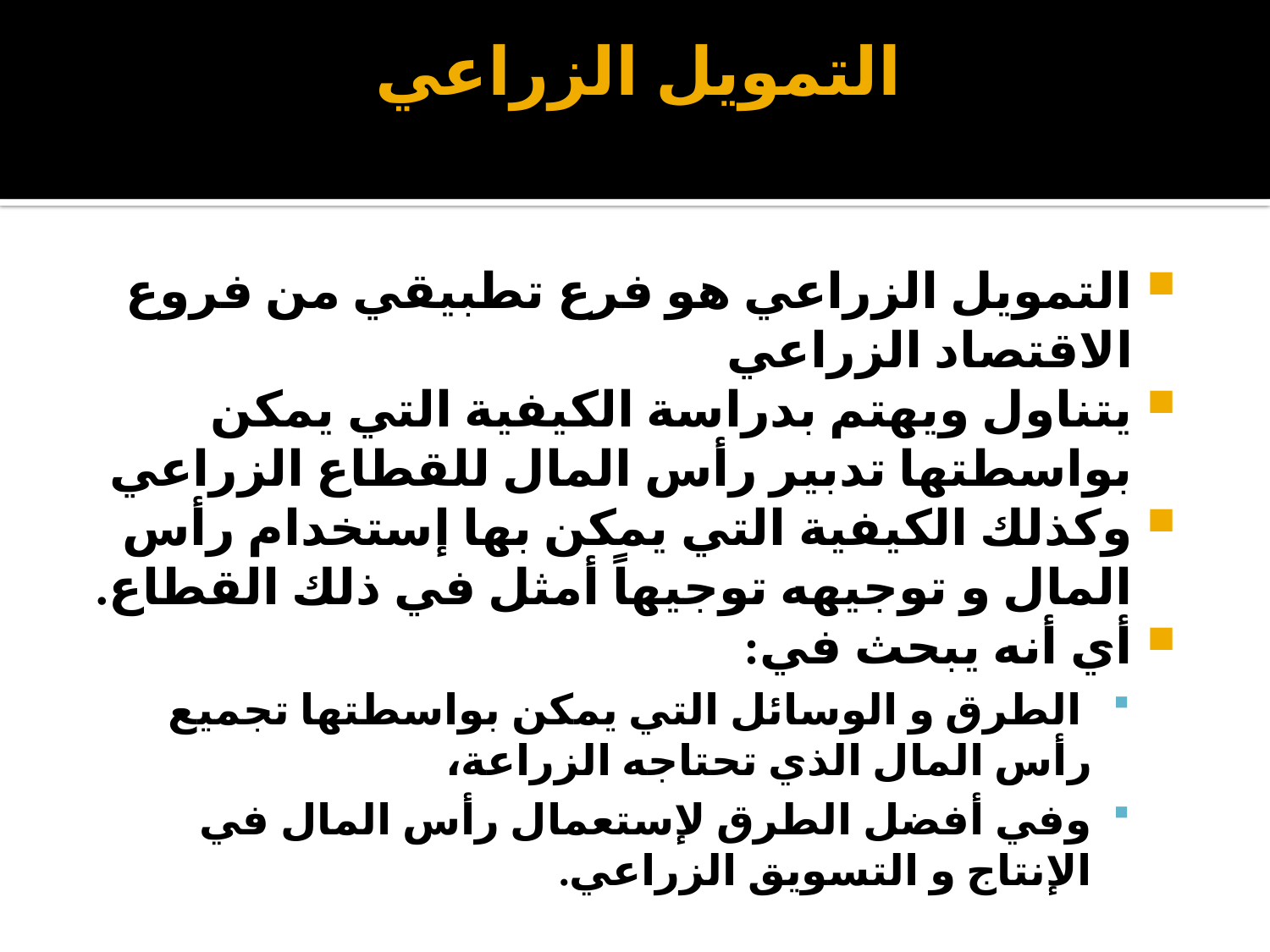

# التمويل الزراعي
التمويل الزراعي هو فرع تطبيقي من فروع الاقتصاد الزراعي
يتناول ويهتم بدراسة الكيفية التي يمكن بواسطتها تدبير رأس المال للقطاع الزراعي
وكذلك الكيفية التي يمكن بها إستخدام رأس المال و توجيهه توجيهاً أمثل في ذلك القطاع.
أي أنه يبحث في:
 الطرق و الوسائل التي يمكن بواسطتها تجميع رأس المال الذي تحتاجه الزراعة،
وفي أفضل الطرق لإستعمال رأس المال في الإنتاج و التسويق الزراعي.